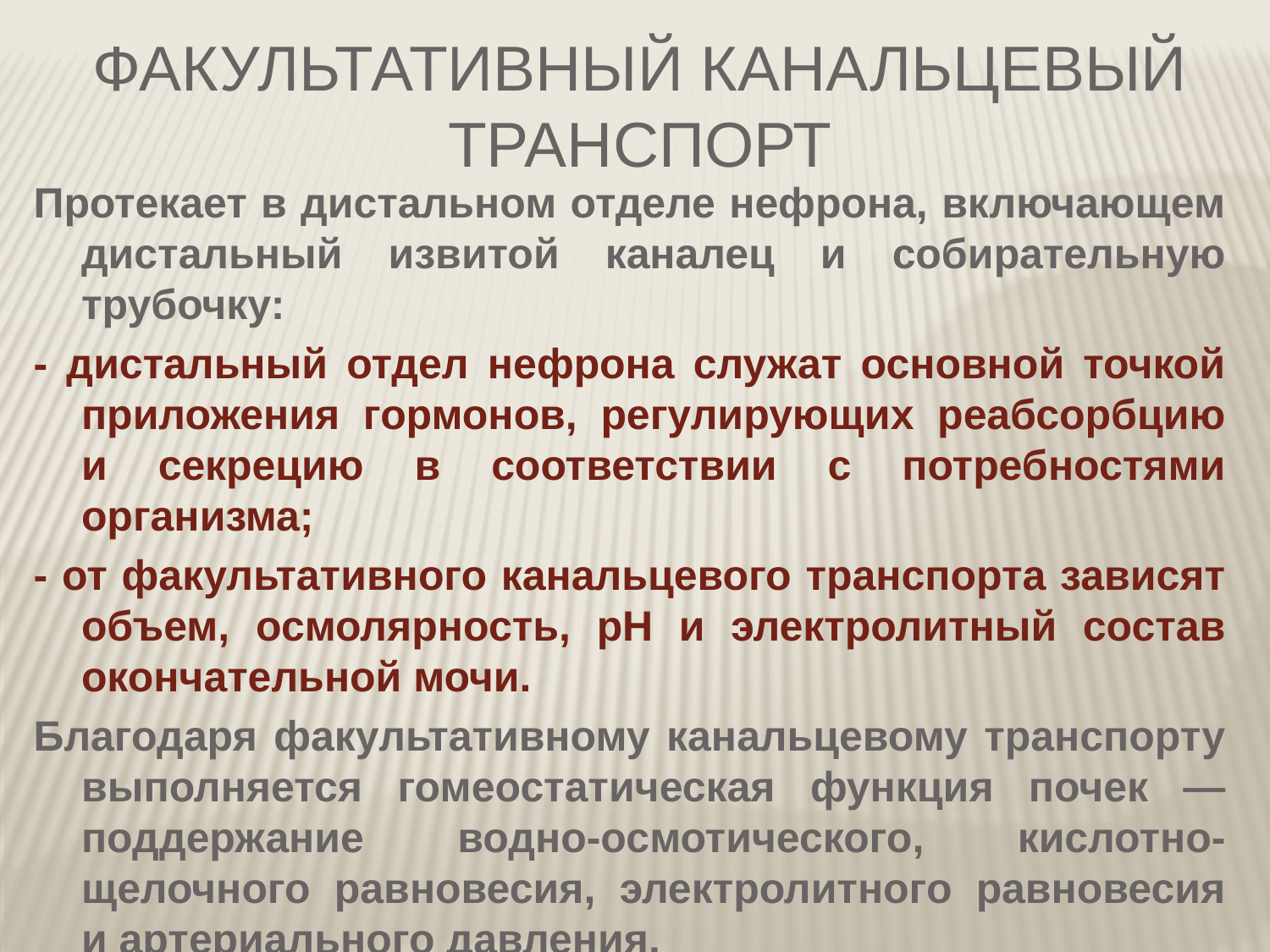

факультативный Канальцевый транспорт
Протекает в дистальном отделе нефрона, включающем дистальный извитой каналец и собирательную трубочку:
- дистальный отдел нефрона служат основной точкой приложения гормонов, регулирующих реабсорбцию и секрецию в соответствии с потребностями организма;
- от факультативного канальцевого транспорта зависят объем, осмолярность, pH и электролитный состав окончательной мочи.
Благодаря факультативному канальцевому транспорту выполняется гомеостатическая функция почек — поддержание водно-осмотического, кислотно-щелочного равновесия, электролитного равновесия и артериального давления.